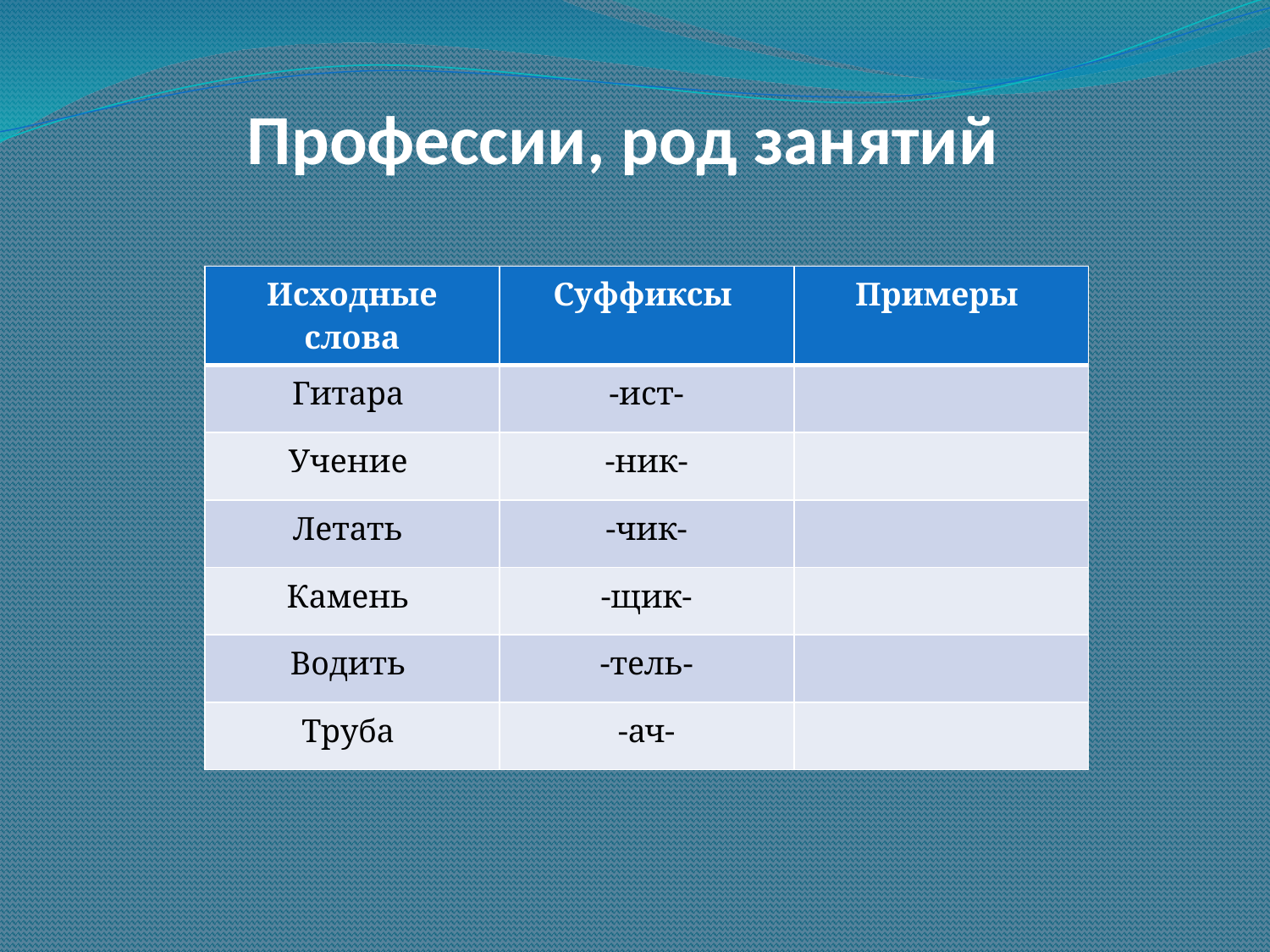

# Профессии, род занятий
| Исходные слова | Суффиксы | Примеры |
| --- | --- | --- |
| Гитара | -ист- |  |
| Учение | -ник- |  |
| Летать | -чик- |  |
| Камень | -щик- |  |
| Водить | -тель- |  |
| Труба | -ач- |  |